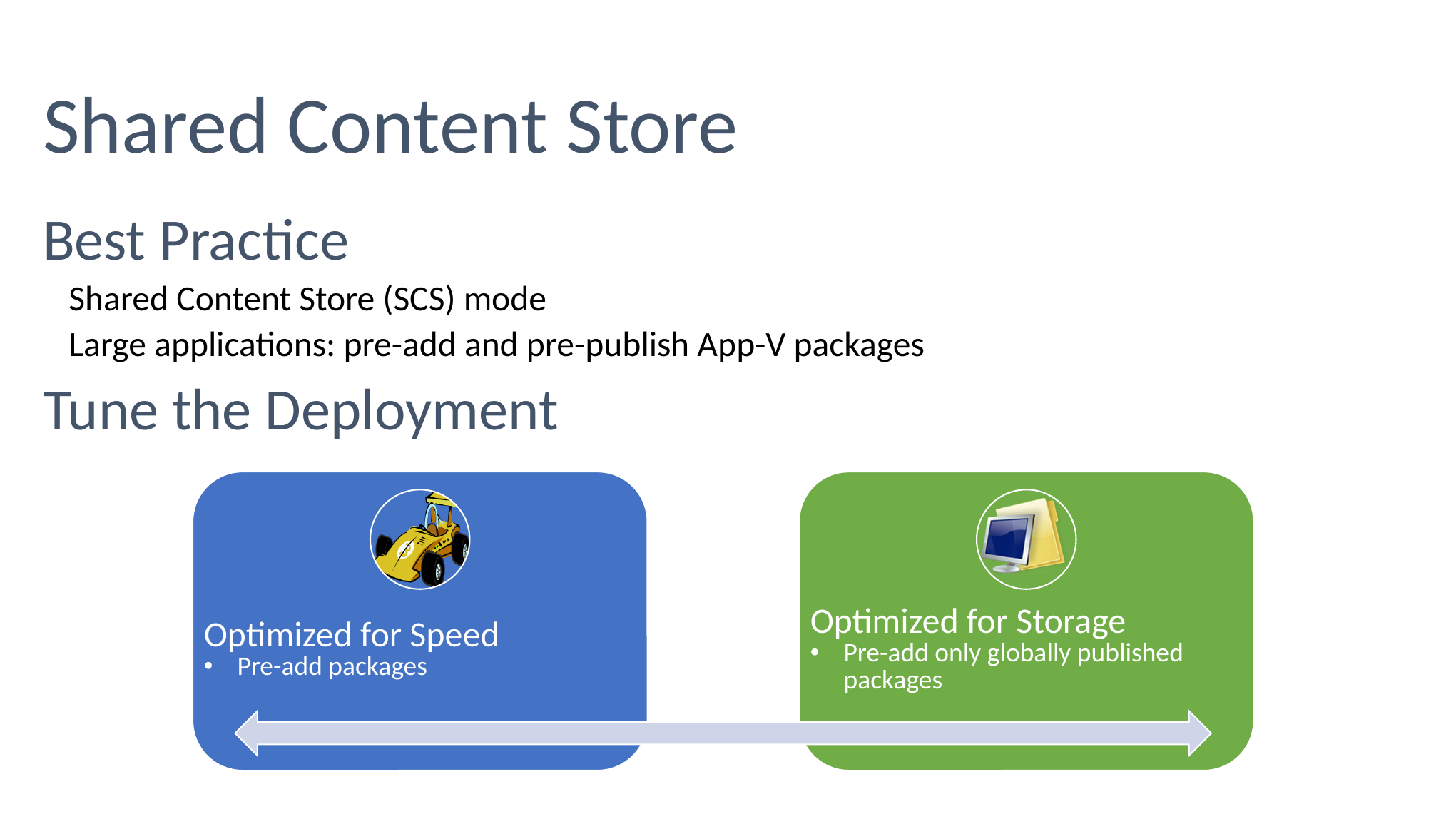

# Shared Content Store
Best Practice
Shared Content Store (SCS) mode
Large applications: pre-add and pre-publish App-V packages
Tune the Deployment
Optimized for Speed
Optimized for Storage
Pre-add packages
Pre-add only globally published packages